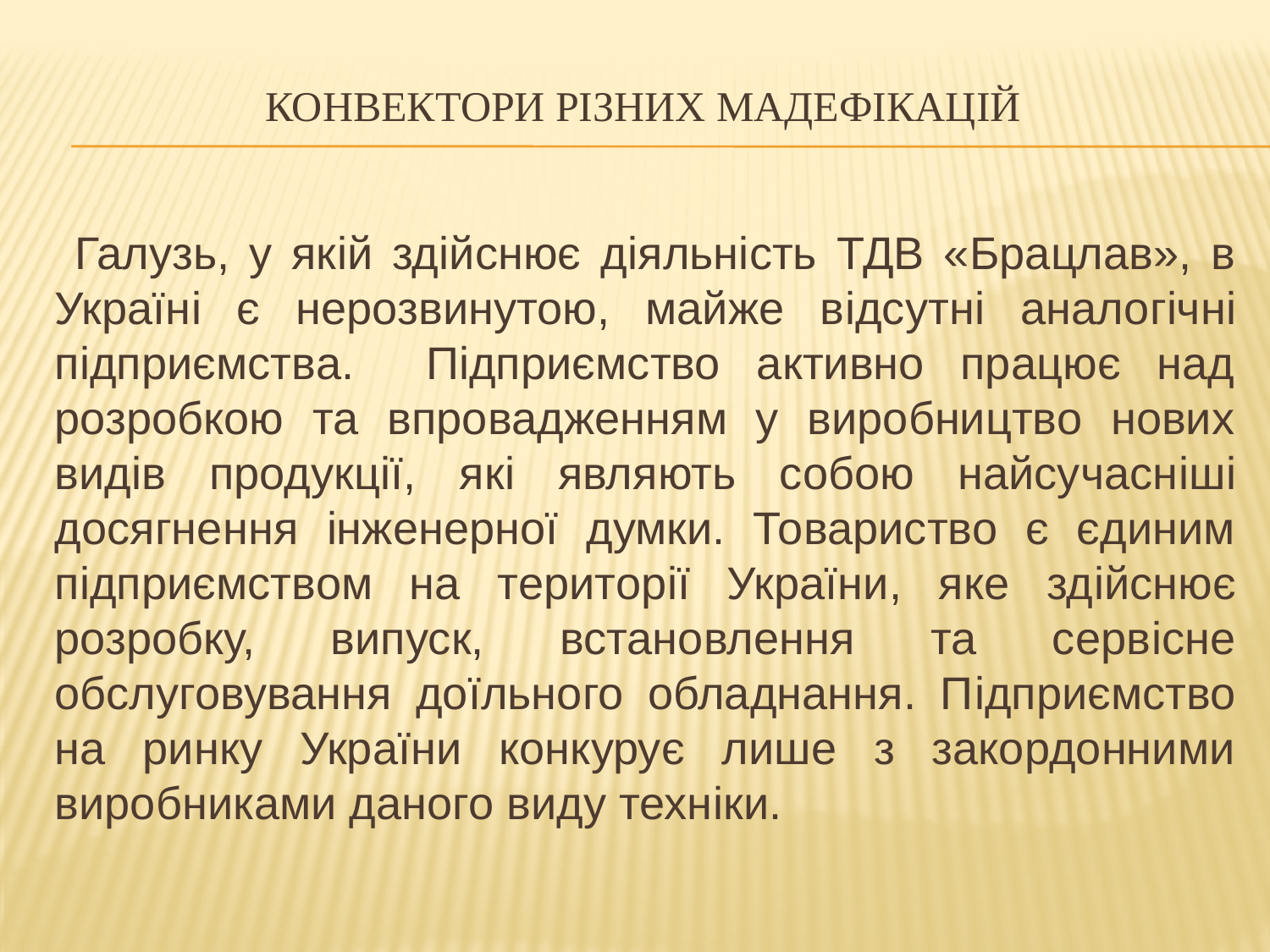

# Конвектори різних мадефікацій
 Галузь, у якiй здiйснює дiяльнiсть ТДВ «Брацлав», в Українi є нерозвинутою, майже вiдсутнi аналогiчнi пiдприємства.  Підприємство активно працює над розробкою та впровадженням у виробництво нових видiв продукцiї, якi являють собою найсучаснiшi досягнення iнженерної думки. Товариство є єдиним пiдприємством на територiї України, яке здiйснює розробку, випуск, встановлення та сервiсне обслуговування доїльного обладнання. Пiдприємство на ринку України конкурує лише з закордонними виробниками даного виду технiки.